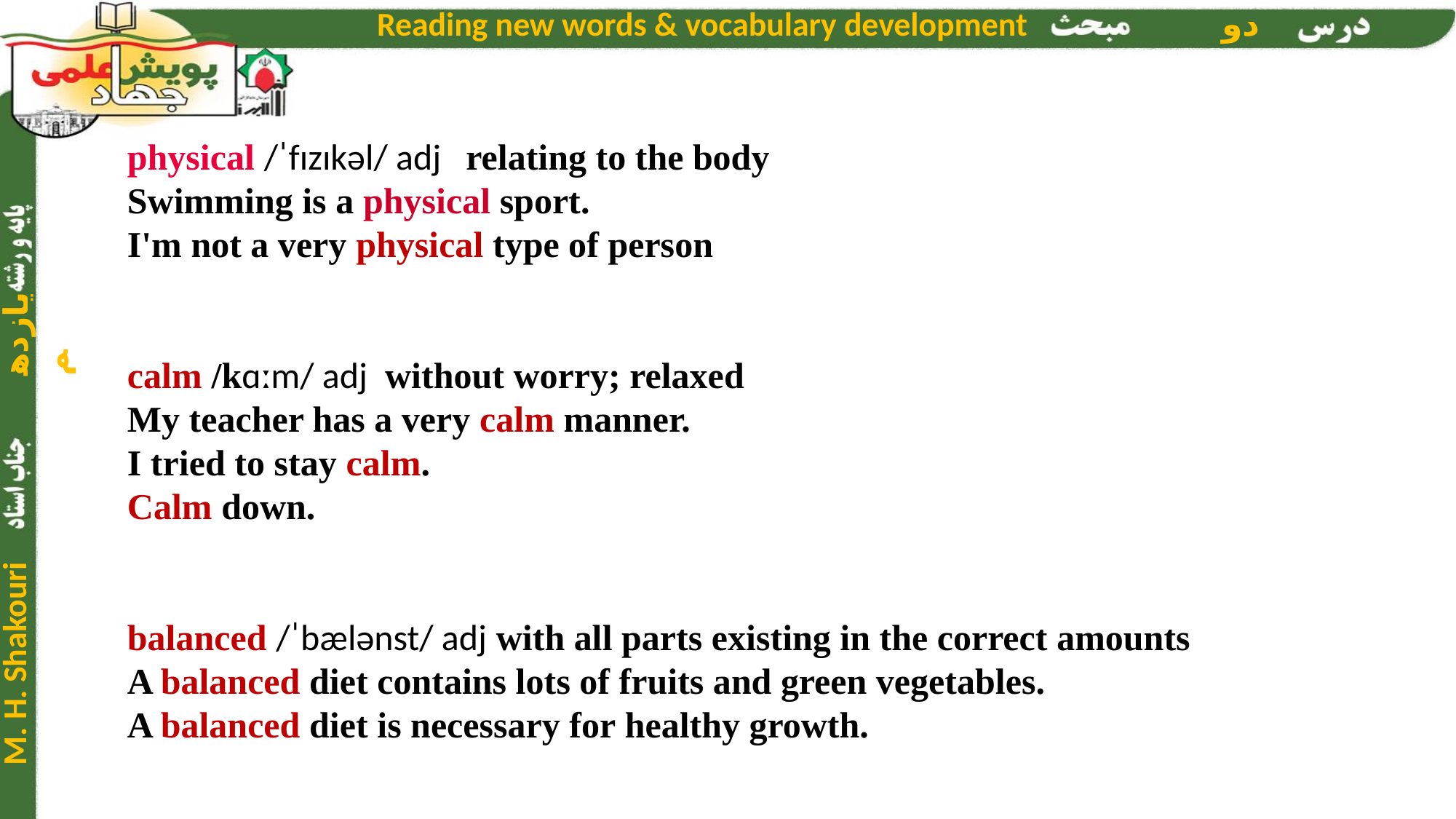

physical /ˈfɪzɪkəl/ adj   relating to the body
Swimming is a physical sport.
I'm not a very physical type of person

calm /kɑːm/ adj  without worry; relaxed
My teacher has a very calm manner.
I tried to stay calm.
Calm down.

balanced /ˈbælənst/ adj with all parts existing in the correct amounts
A balanced diet contains lots of fruits and green vegetables.
A balanced diet is necessary for healthy growth.